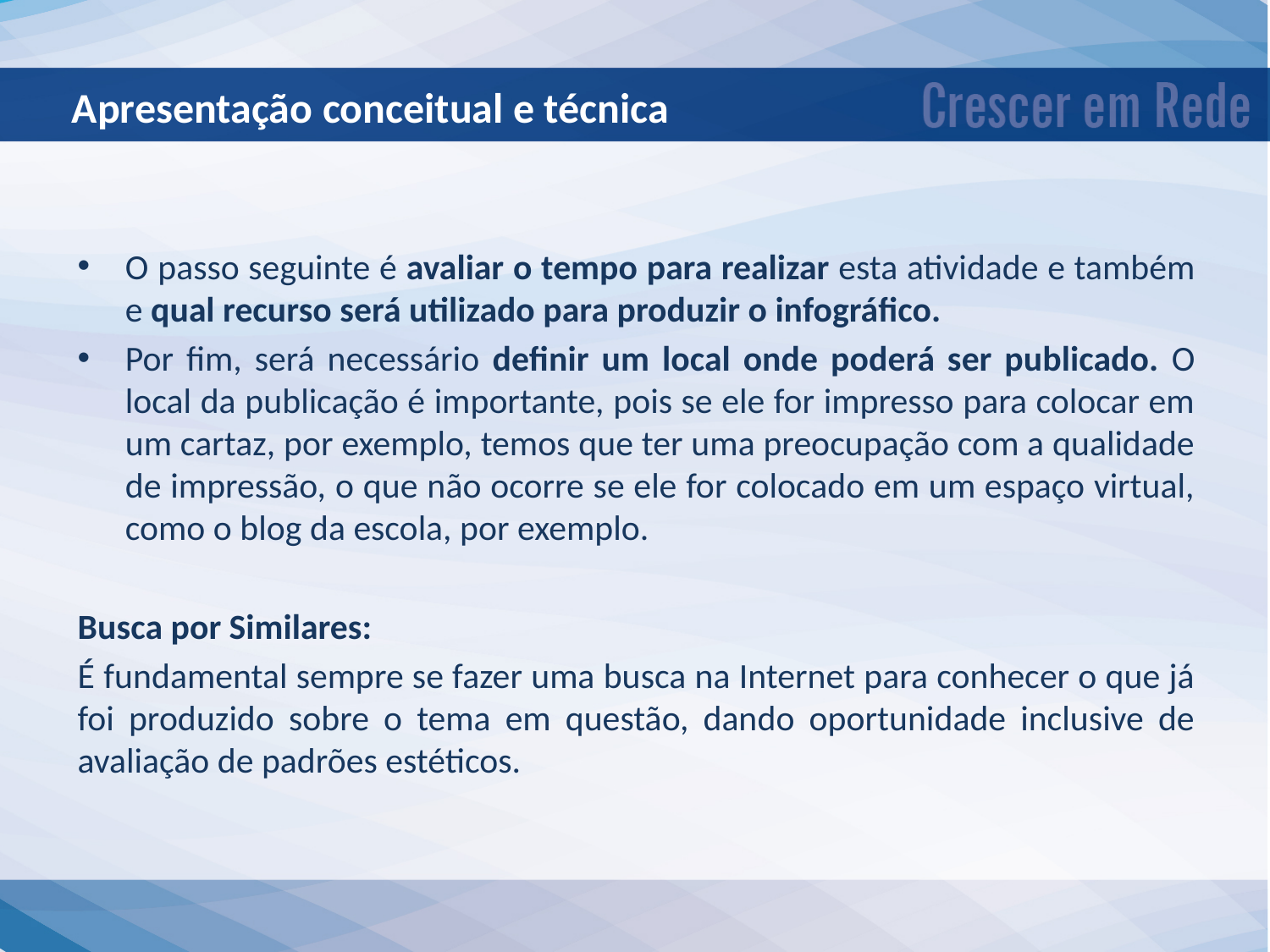

Apresentação conceitual e técnica
O passo seguinte é avaliar o tempo para realizar esta atividade e também e qual recurso será utilizado para produzir o infográfico.
Por fim, será necessário definir um local onde poderá ser publicado. O local da publicação é importante, pois se ele for impresso para colocar em um cartaz, por exemplo, temos que ter uma preocupação com a qualidade de impressão, o que não ocorre se ele for colocado em um espaço virtual, como o blog da escola, por exemplo.

Busca por Similares:
É fundamental sempre se fazer uma busca na Internet para conhecer o que já foi produzido sobre o tema em questão, dando oportunidade inclusive de avaliação de padrões estéticos.